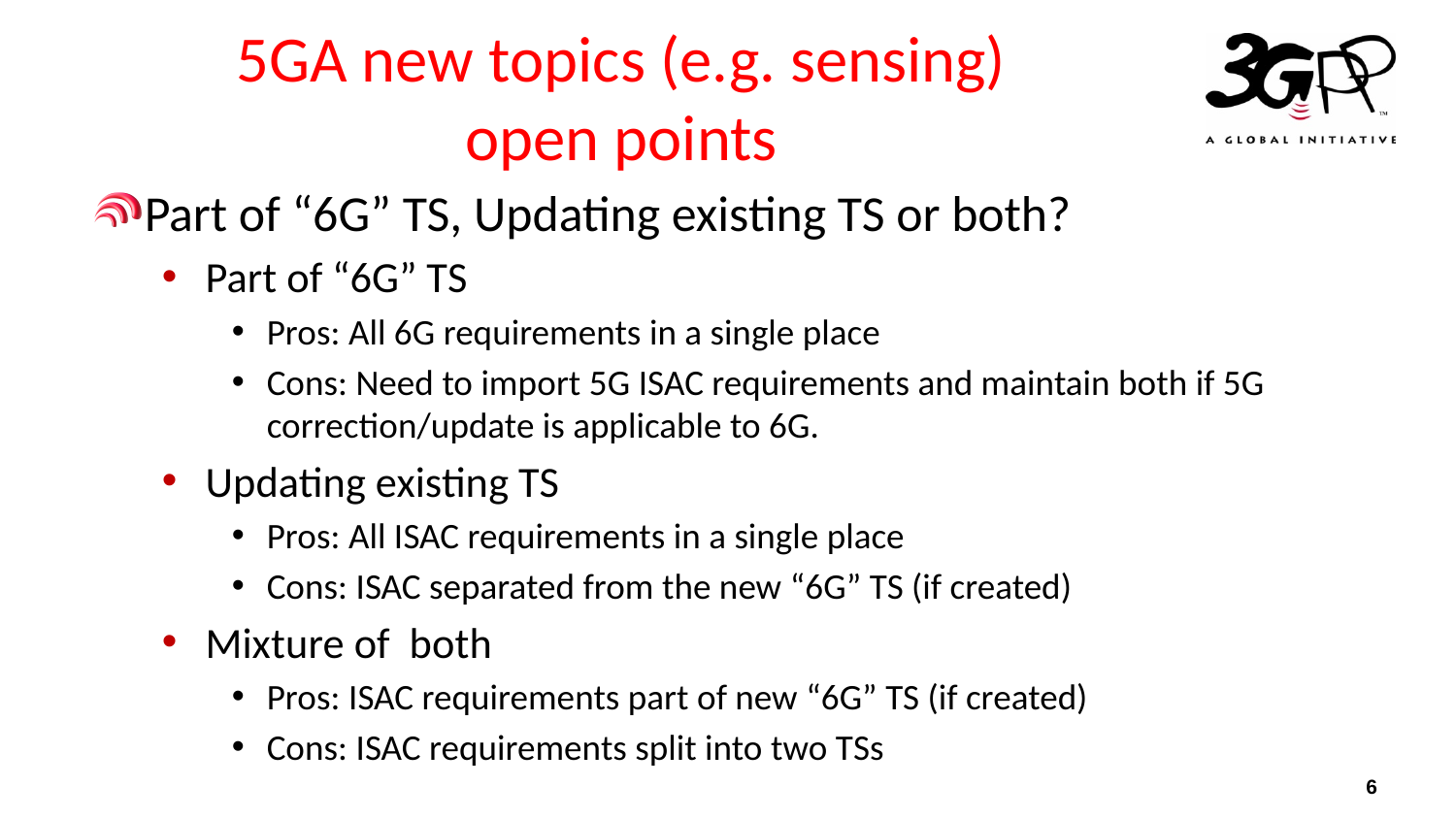

# 5GA new topics (e.g. sensing) open points
Part of “6G” TS, Updating existing TS or both?
Part of “6G” TS
Pros: All 6G requirements in a single place
Cons: Need to import 5G ISAC requirements and maintain both if 5G correction/update is applicable to 6G.
Updating existing TS
Pros: All ISAC requirements in a single place
Cons: ISAC separated from the new “6G” TS (if created)
Mixture of  both
Pros: ISAC requirements part of new “6G” TS (if created)
Cons: ISAC requirements split into two TSs